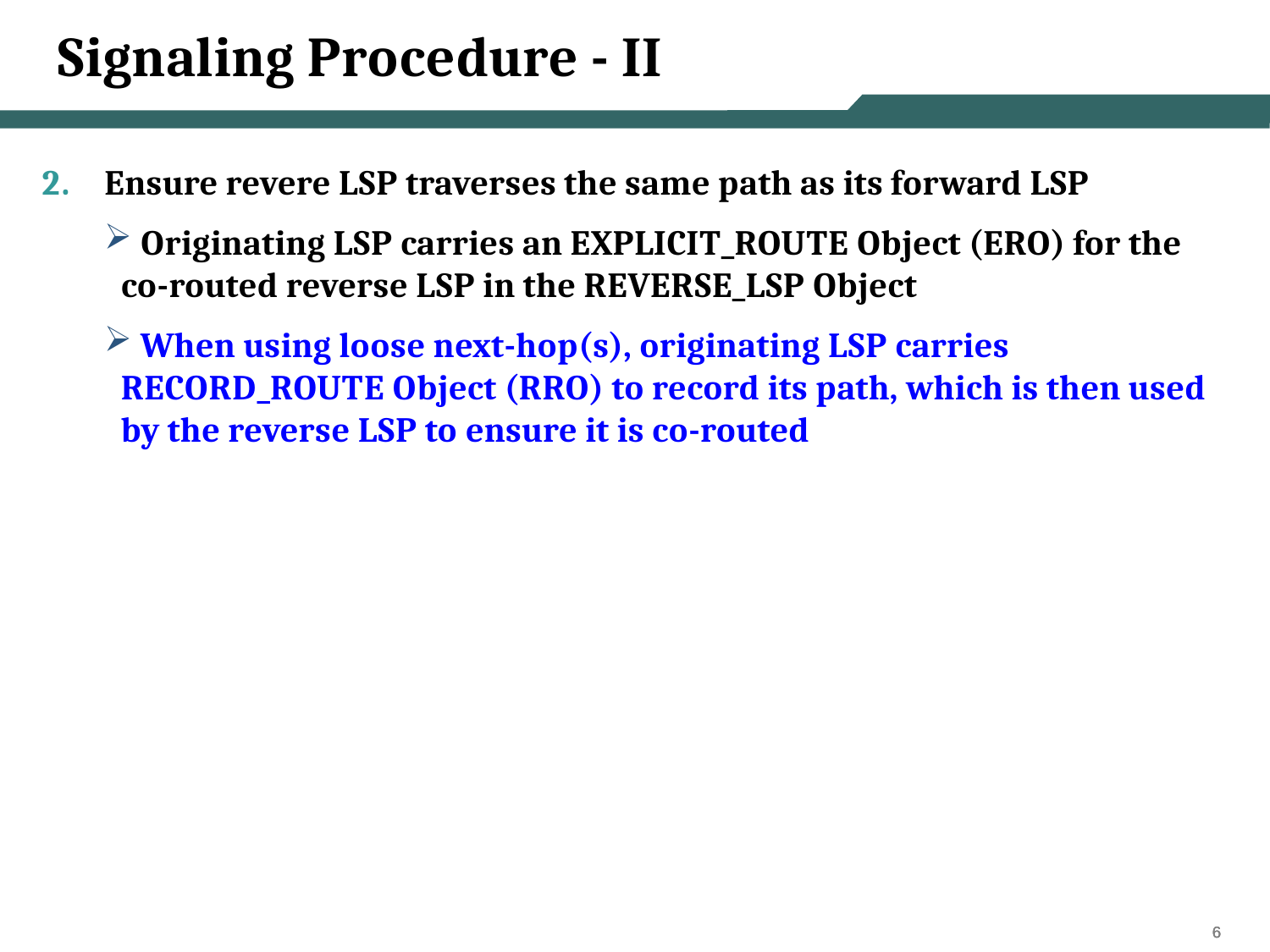

# Signaling Procedure - II
Ensure revere LSP traverses the same path as its forward LSP
 Originating LSP carries an EXPLICIT_ROUTE Object (ERO) for the co-routed reverse LSP in the REVERSE_LSP Object
 When using loose next-hop(s), originating LSP carries RECORD_ROUTE Object (RRO) to record its path, which is then used by the reverse LSP to ensure it is co-routed